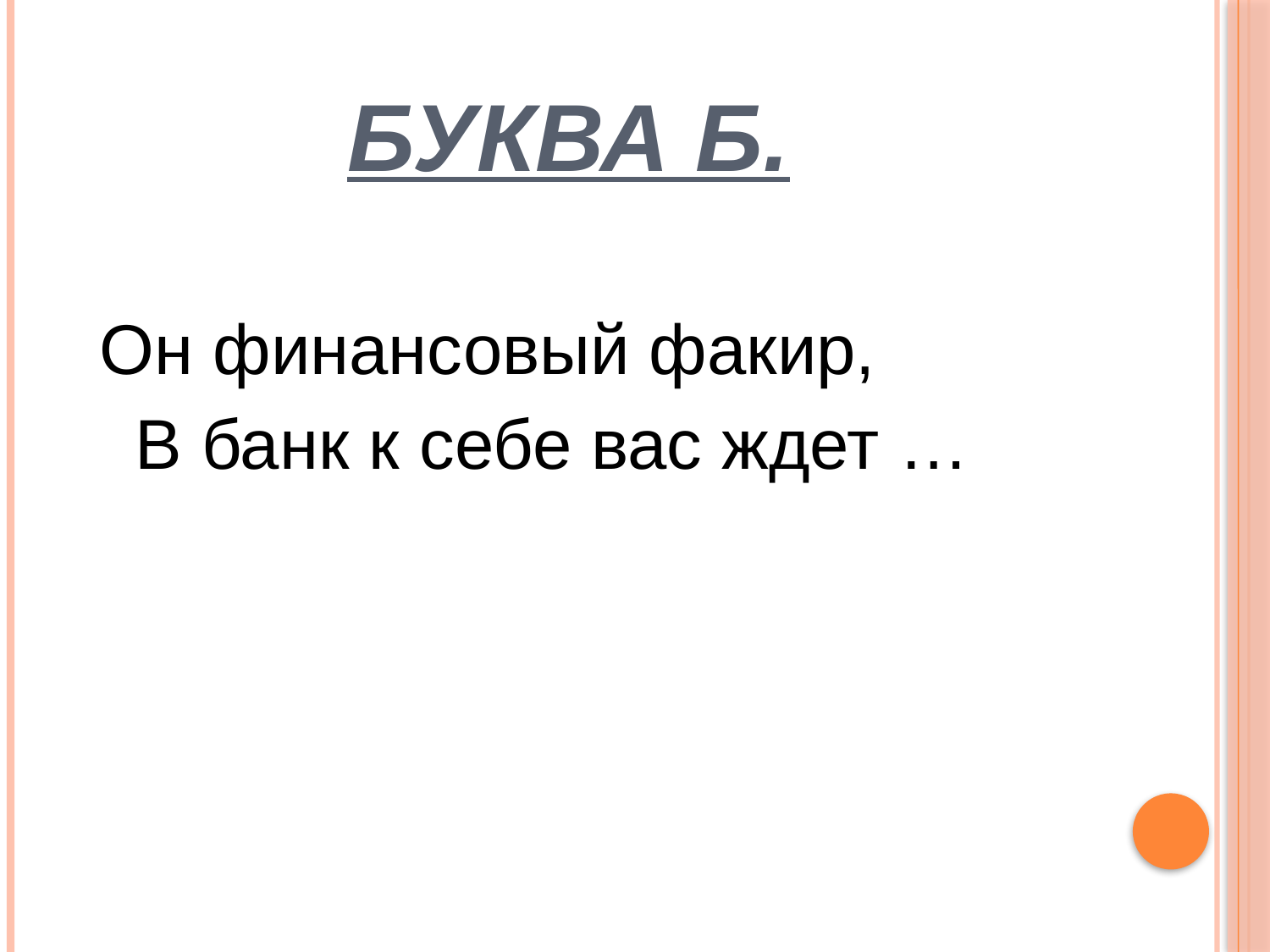

# Буква Б.
  Он финансовый факир,
   В банк к себе вас ждет …